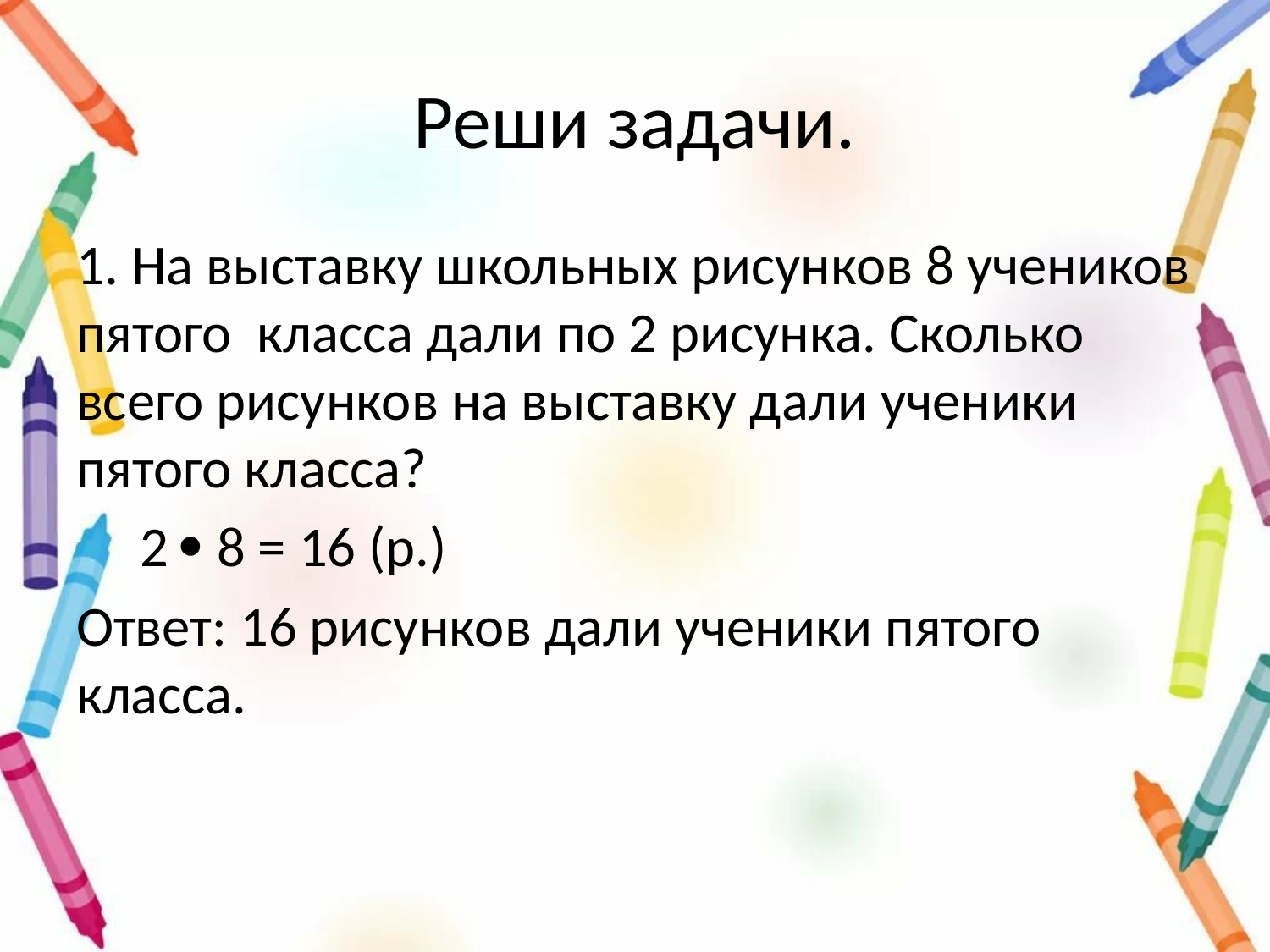

# Реши задачи.
1. На выставку школьных рисунков 8 учеников пятого  класса дали по 2 рисунка. Сколько всего рисунков на выставку дали ученики пятого класса?
     2 • 8 = 16 (р.)
Ответ: 16 рисунков дали ученики пятого класса.